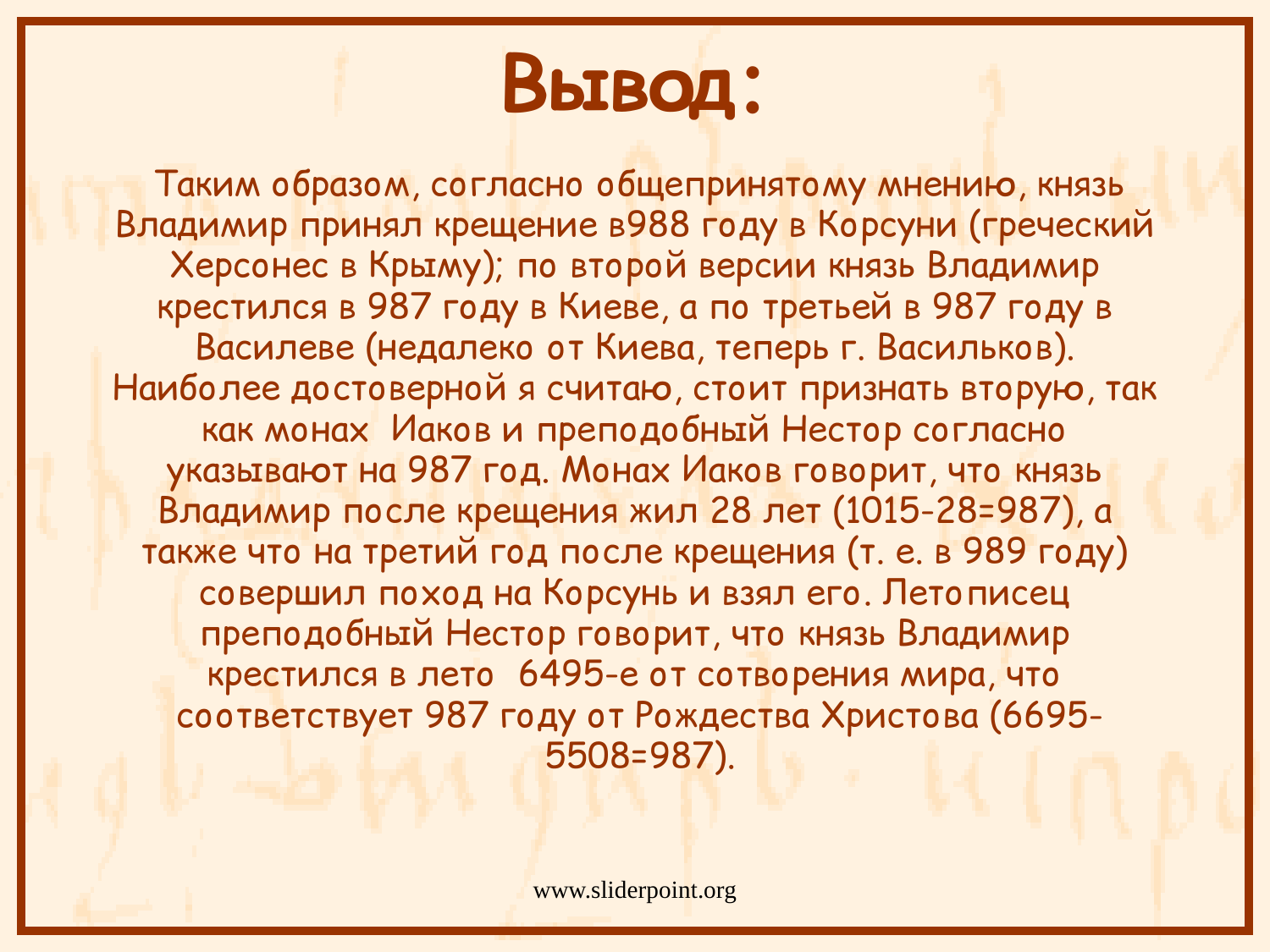

# Вывод:
 Таким образом, согласно общепринятому мнению, князь
Владимир принял крещение в988 году в Корсуни (греческий
Херсонес в Крыму); по второй версии князь Владимир
крестился в 987 году в Киеве, а по третьей в 987 году в
Василеве (недалеко от Киева, теперь г. Васильков).
Наиболее достоверной я считаю, стоит признать вторую, так
как монах  Иаков и преподобный Нестор согласно
указывают на 987 год. Монах Иаков говорит, что князь
Владимир после крещения жил 28 лет (1015-28=987), а
также что на третий год после крещения (т. е. в 989 году)
совершил поход на Корсунь и взял его. Летописец
преподобный Нестор говорит, что князь Владимир
крестился в лето  6495-е от сотворения мира, что
соответствует 987 году от Рождества Христова (6695-
5508=987).
www.sliderpoint.org